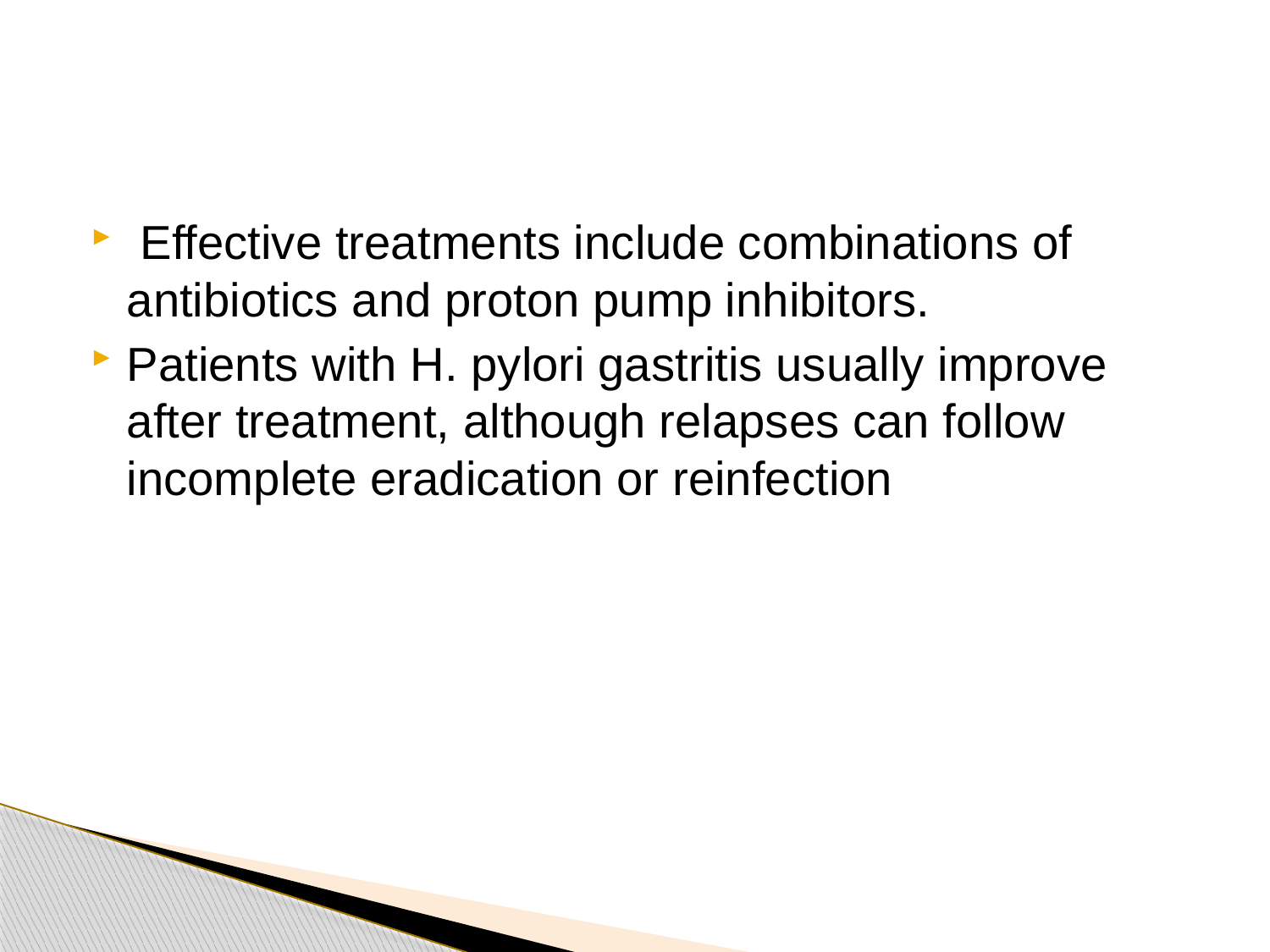

Effective treatments include combinations of antibiotics and proton pump inhibitors.
Patients with H. pylori gastritis usually improve after treatment, although relapses can follow incomplete eradication or reinfection